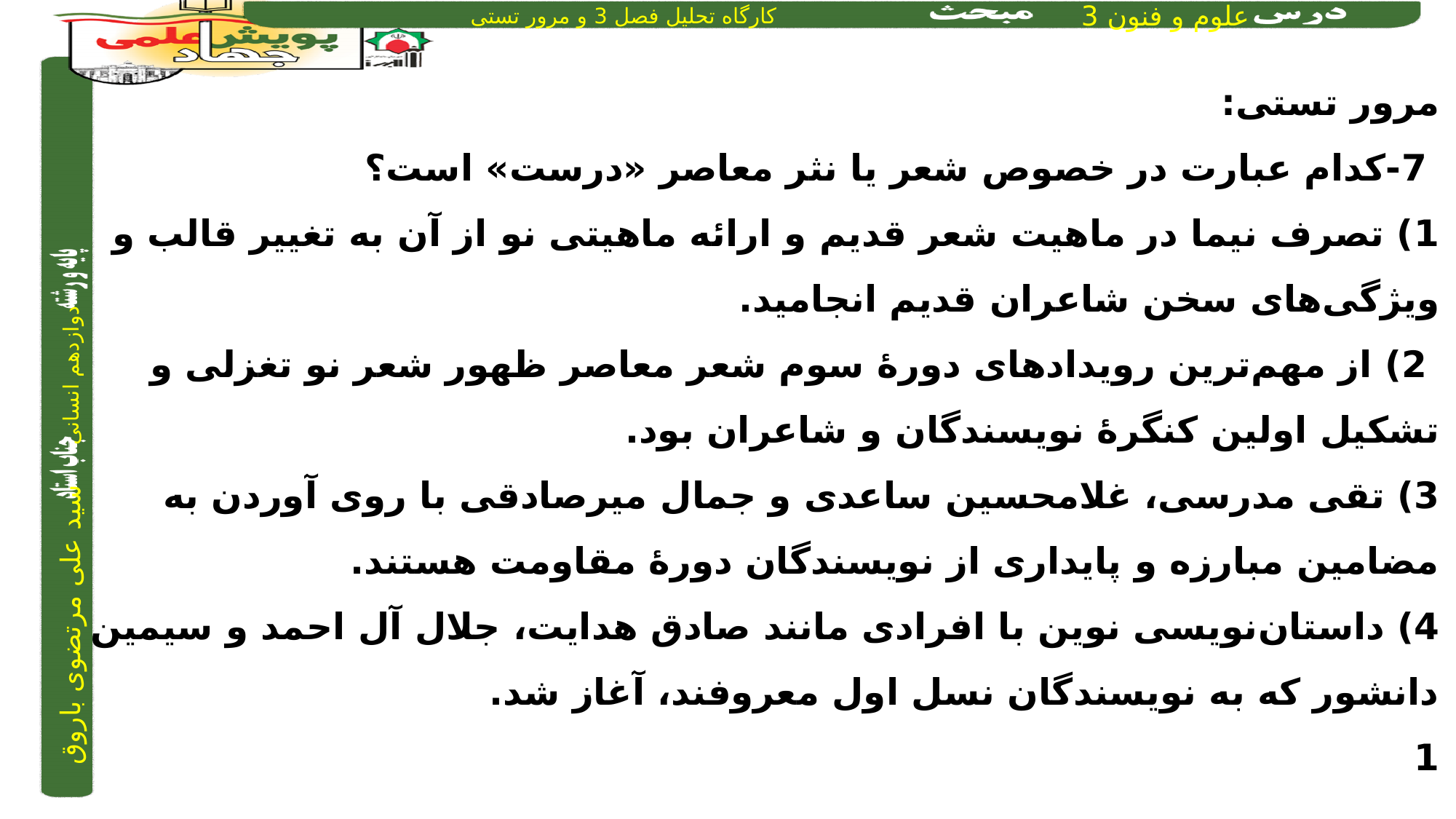

مرور تستی:
 7-کدام عبارت در خصوص شعر یا نثر معاصر «درست» است؟
1) تصرف نیما در ماهیت شعر قدیم و ارائه ماهیتی نو از آن به تغییر قالب و ویژگی‌های سخن شاعران قدیم انجامید.
 2) از مهم‌ترین رویدادهای دورۀ سوم شعر معاصر ظهور شعر نو تغزلی و تشکیل اولین کنگرۀ نویسندگان و شاعران بود.
3) تقی مدرسی، غلامحسین ساعدی و جمال میرصادقی با روی آوردن به مضامین مبارزه و پایداری از نویسندگان دورۀ مقاومت هستند.
4) داستان‌نویسی نوین با افرادی مانند صادق هدایت، جلال آل احمد و سیمین دانشور که به نویسندگان نسل اول معروفند، آغاز شد.
1